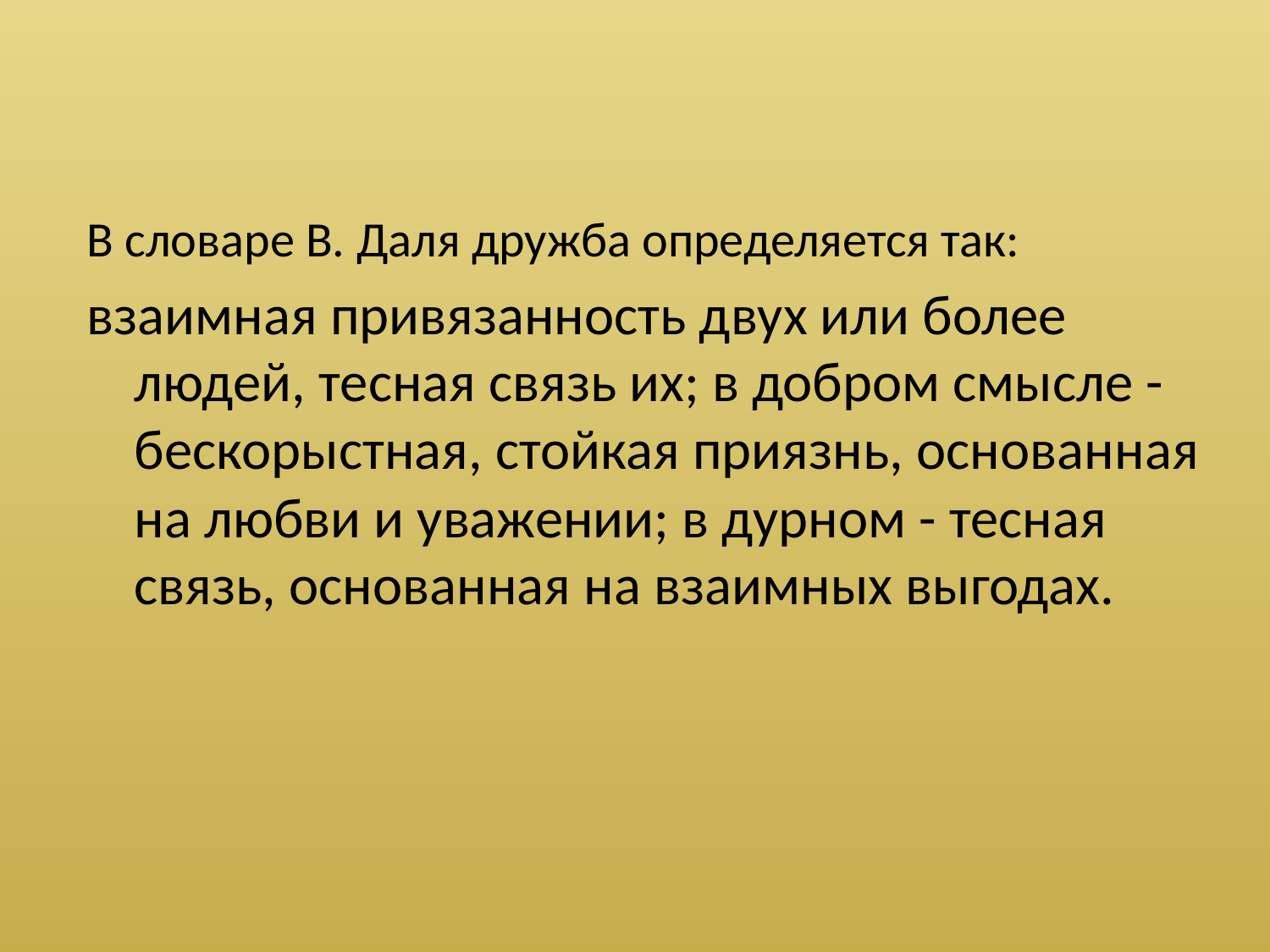

В словаре В. Даля дружба определяется так:
взаимная привязанность двух или более людей, тесная связь их; в добром смысле - бескорыстная, стойкая приязнь, основанная на любви и уважении; в дурном - тесная связь, основанная на взаимных выгодах.